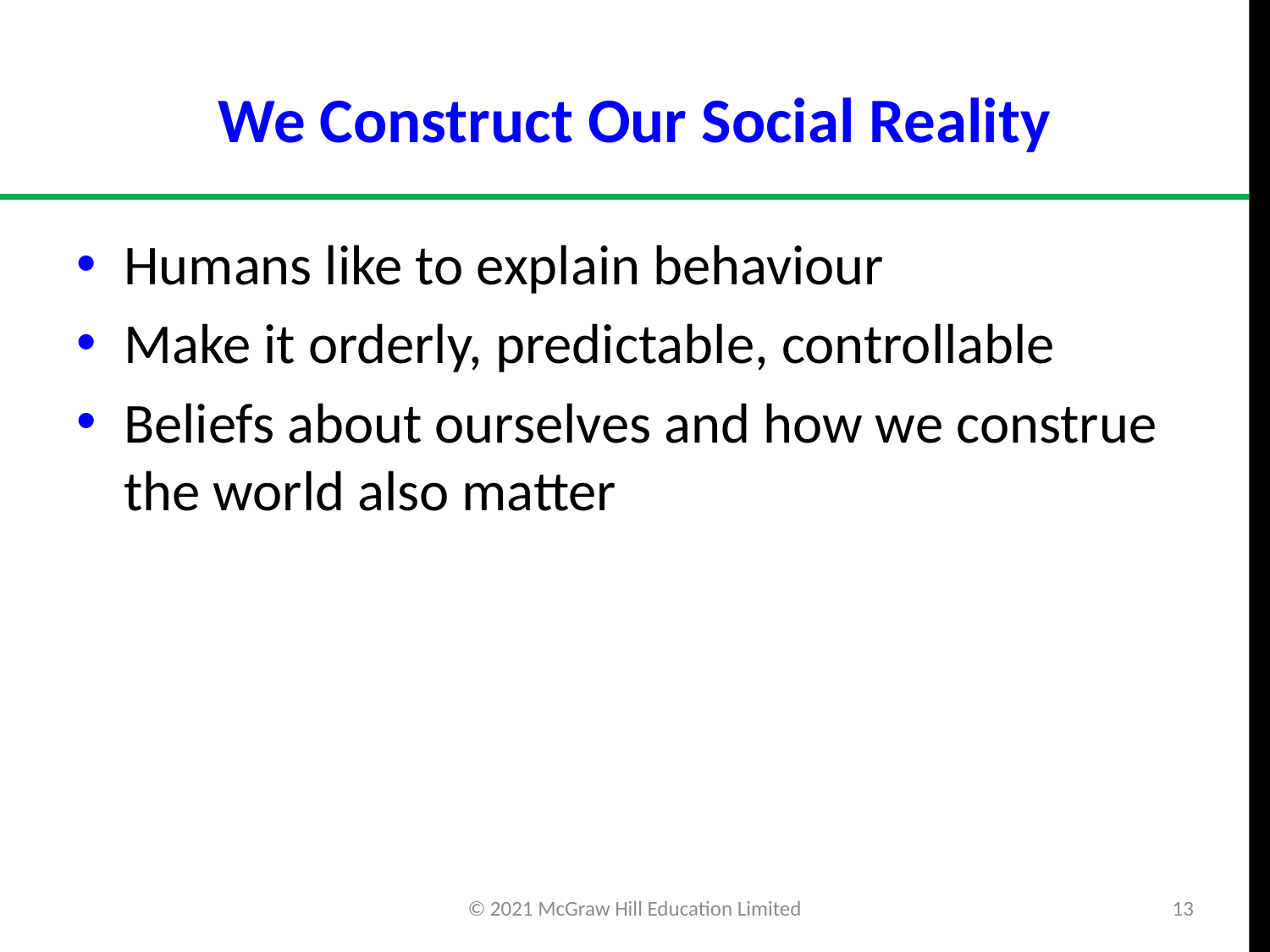

# We Construct Our Social Reality
Humans like to explain behaviour
Make it orderly, predictable, controllable
Beliefs about ourselves and how we construe the world also matter

© 2021 McGraw Hill Education Limited
13